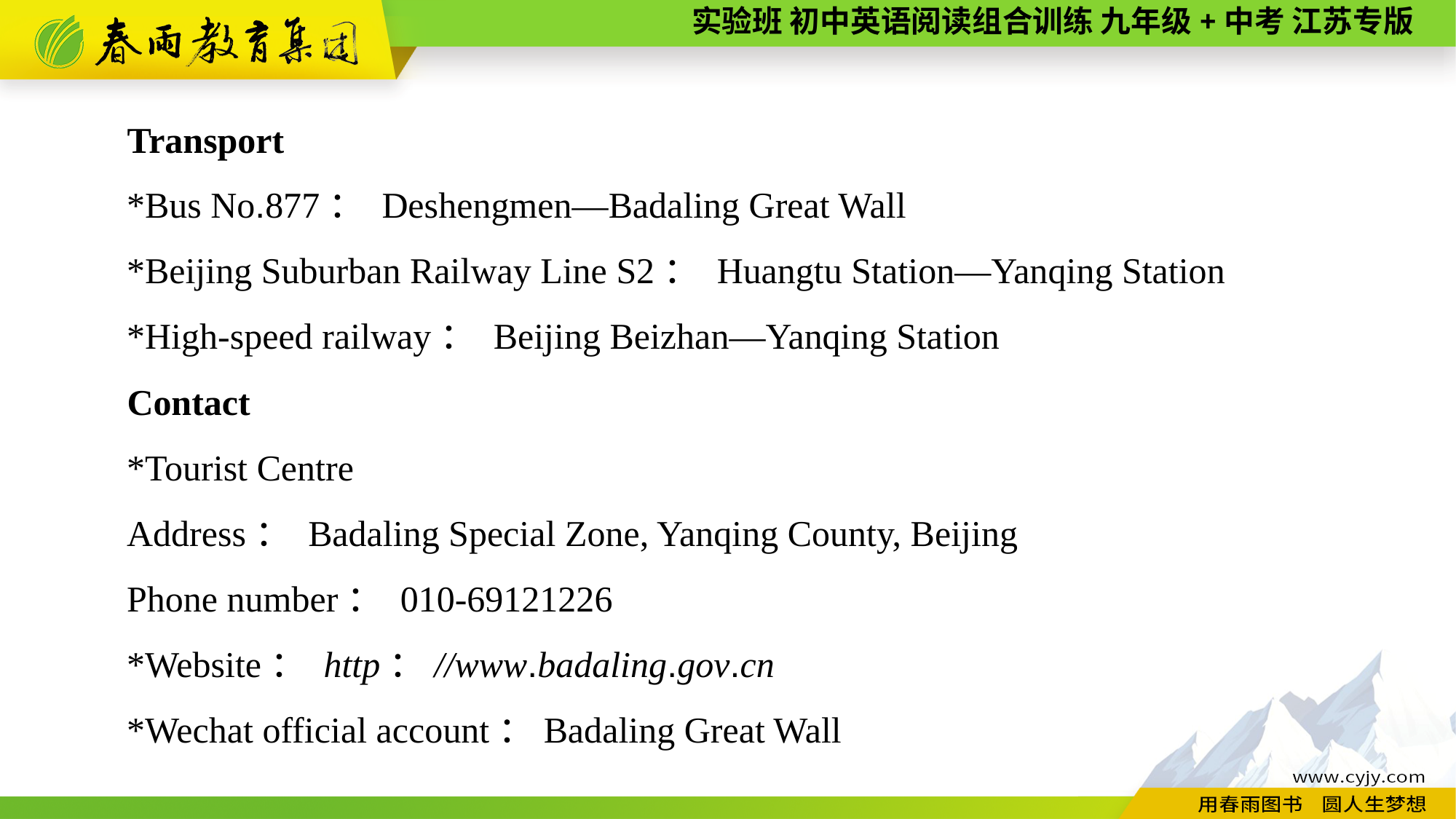

Transport
*Bus No.877： Deshengmen—Badaling Great Wall
*Beijing Suburban Railway Line S2： Huangtu Station—Yanqing Station
*High-speed railway： Beijing Beizhan—Yanqing Station
Contact
*Tourist Centre
Address： Badaling Special Zone, Yanqing County, Beijing
Phone number： 010-69121226
*Website： http：//www.badaling.gov.cn
*Wechat official account：Badaling Great Wall